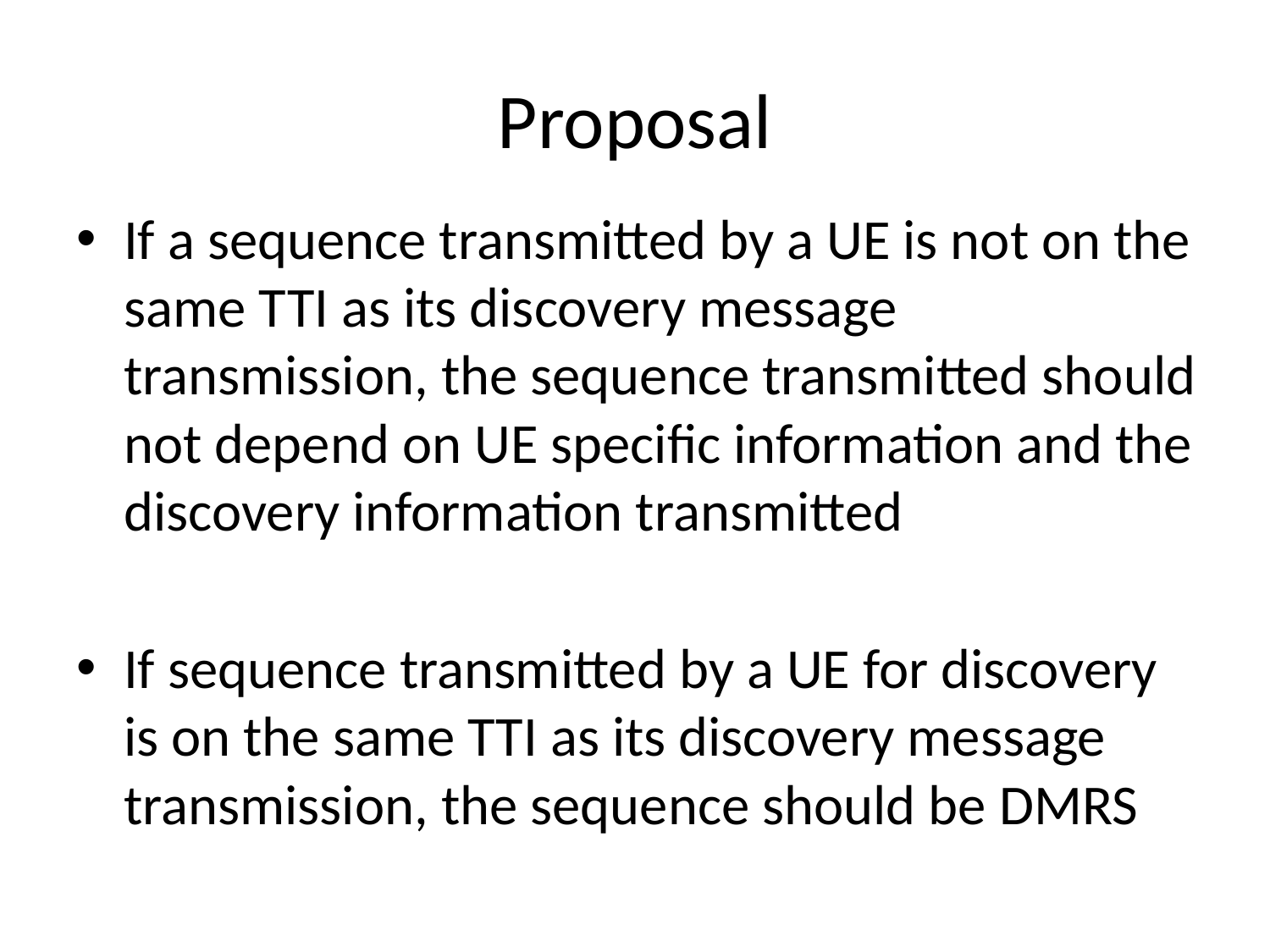

# Proposal
If a sequence transmitted by a UE is not on the same TTI as its discovery message transmission, the sequence transmitted should not depend on UE specific information and the discovery information transmitted

If sequence transmitted by a UE for discovery is on the same TTI as its discovery message transmission, the sequence should be DMRS